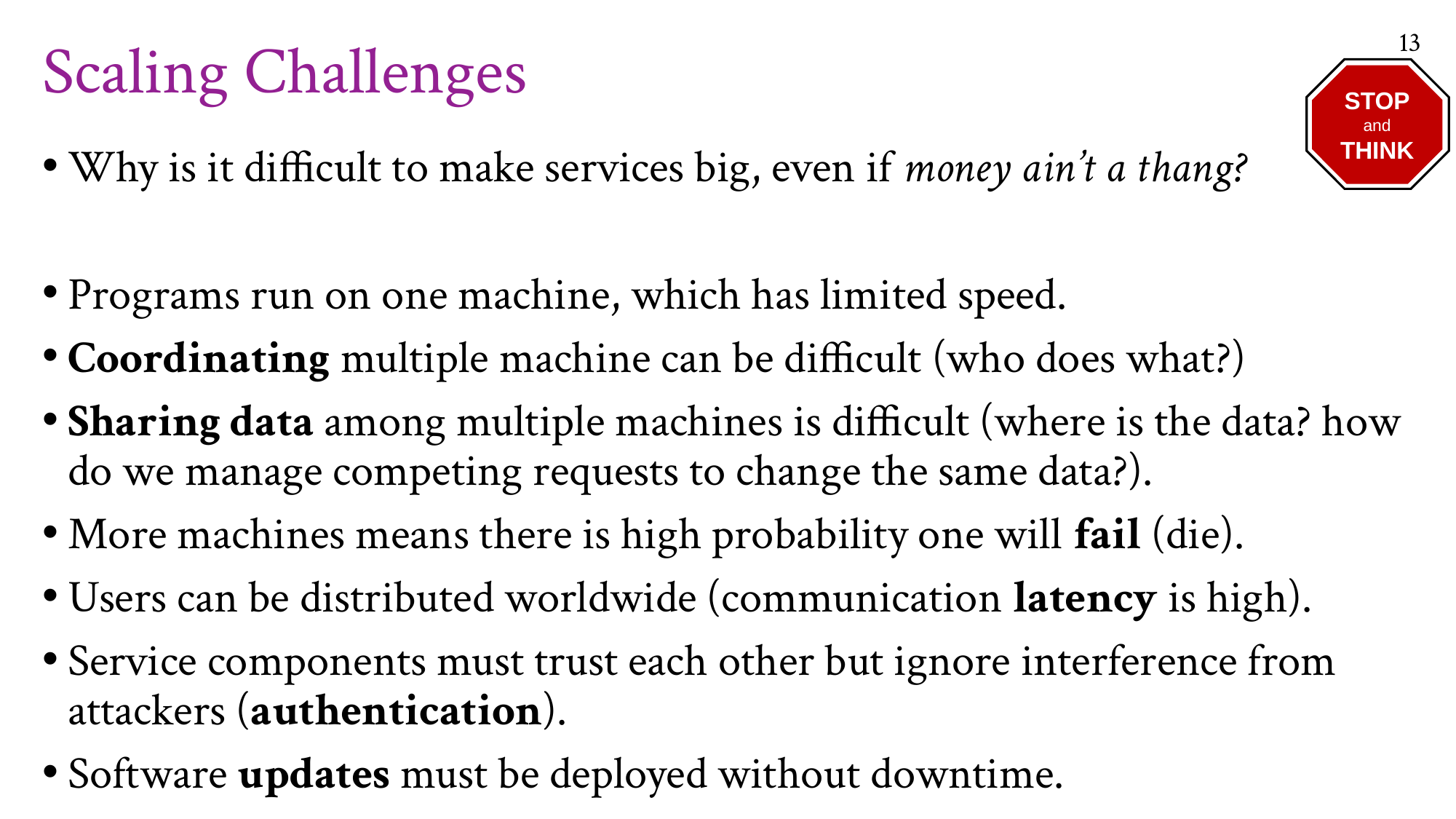

# Scaling Challenges

STOP
and
THINK
Why is it difficult to make services big, even if money ain’t a thang?

Programs run on one machine, which has limited speed.
Coordinating multiple machine can be difficult (who does what?)
Sharing data among multiple machines is difficult (where is the data? how do we manage competing requests to change the same data?).
More machines means there is high probability one will fail (die).
Users can be distributed worldwide (communication latency is high).
Service components must trust each other but ignore interference from attackers (authentication).
Software updates must be deployed without downtime.